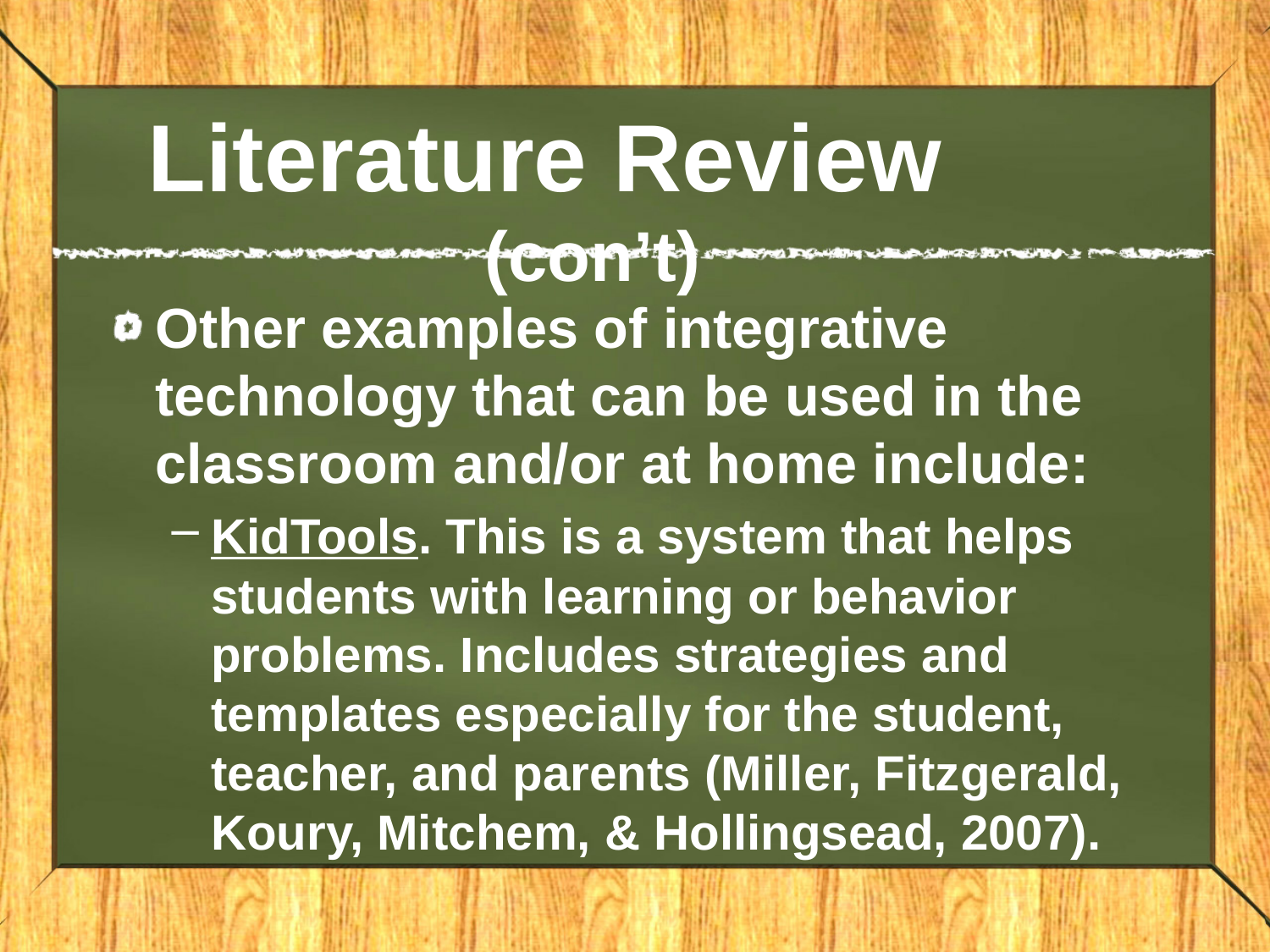

# Literature Review	(con’t)
Other examples of integrative technology that can be used in the classroom and/or at home include:
KidTools. This is a system that helps students with learning or behavior problems. Includes strategies and templates especially for the student, teacher, and parents (Miller, Fitzgerald, Koury, Mitchem, & Hollingsead, 2007).